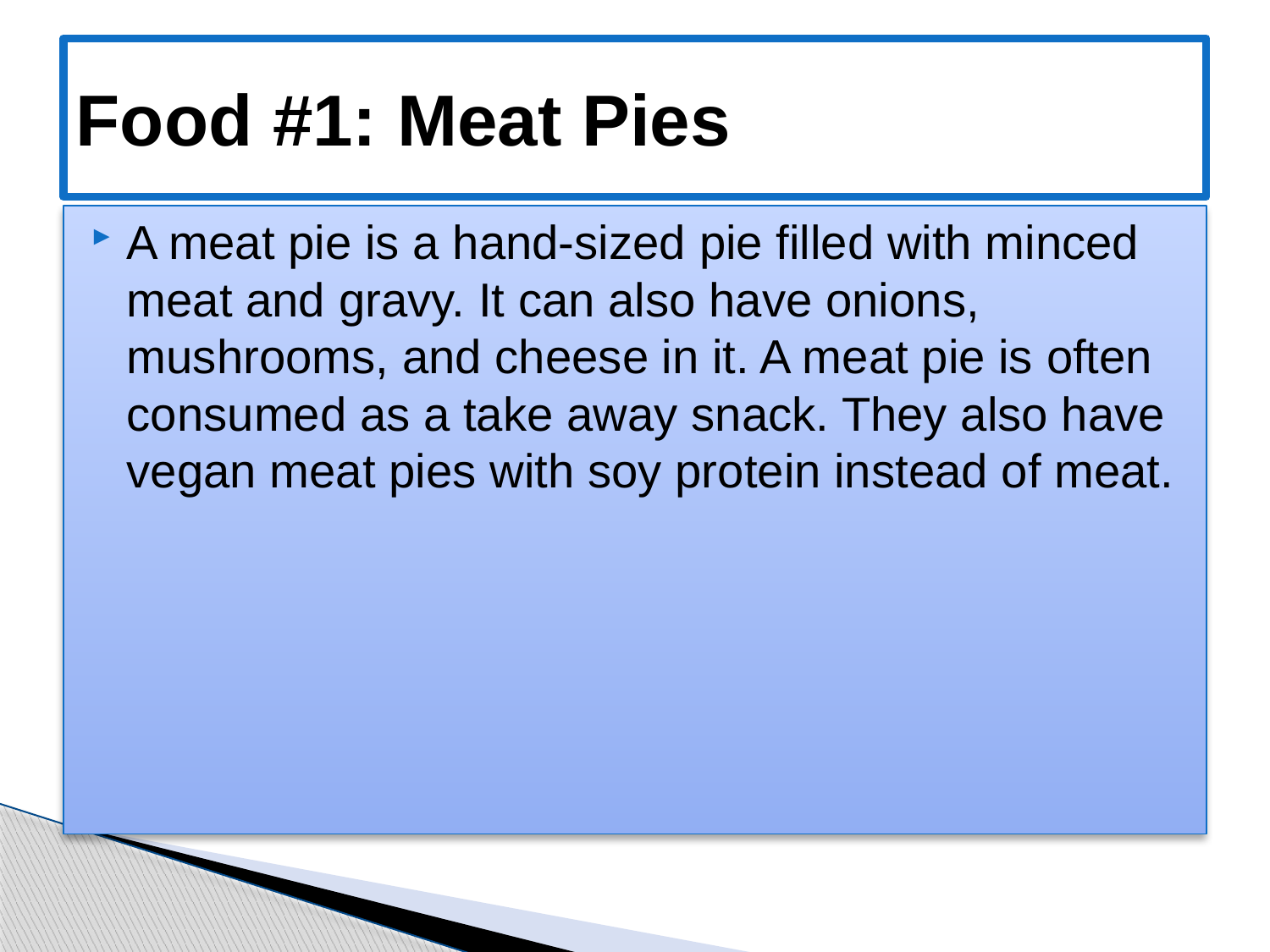

# Food #1: Meat Pies
A meat pie is a hand-sized pie filled with minced meat and gravy. It can also have onions, mushrooms, and cheese in it. A meat pie is often consumed as a take away snack. They also have vegan meat pies with soy protein instead of meat.